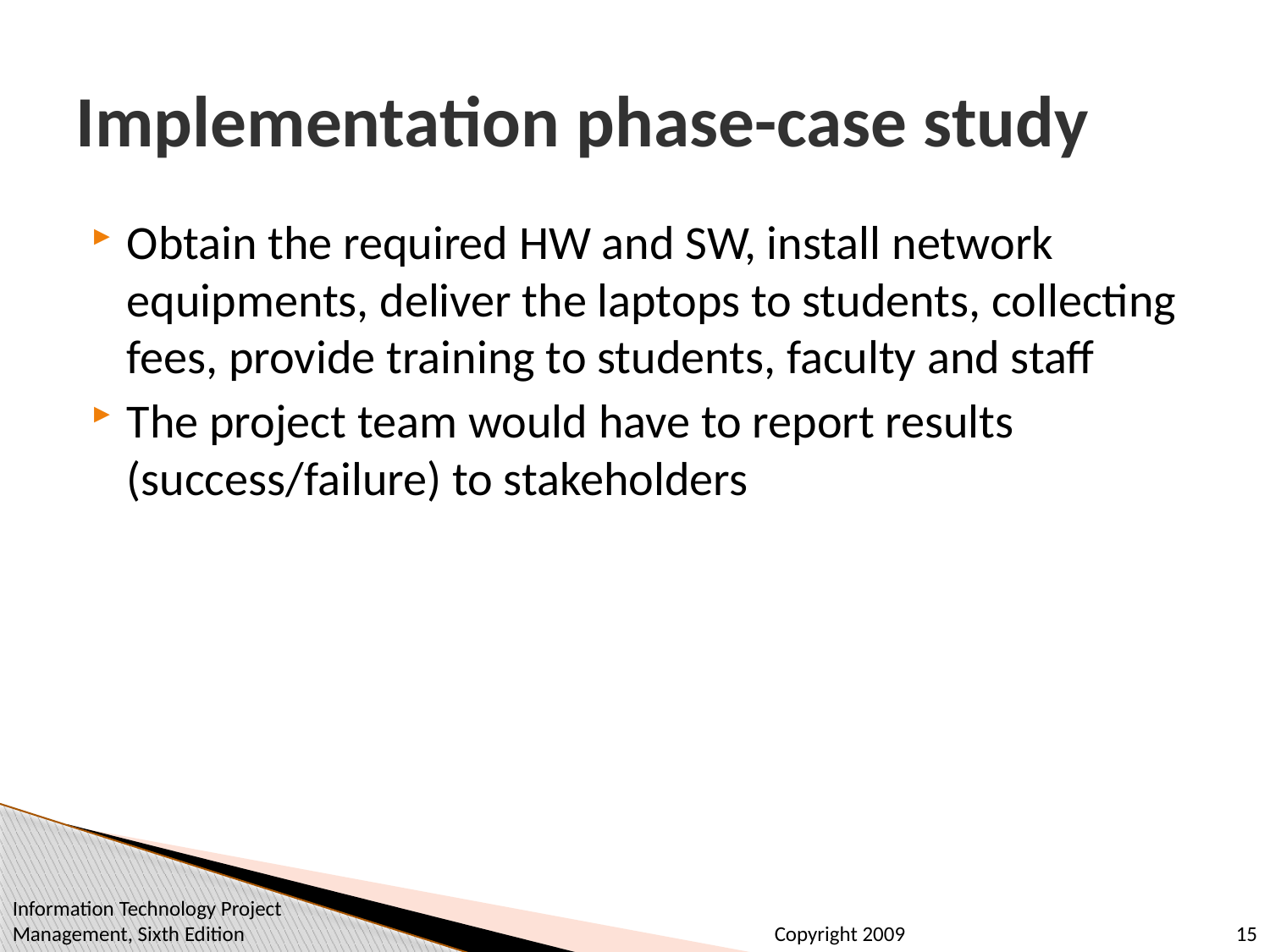

# Implementation phase-case study
Obtain the required HW and SW, install network equipments, deliver the laptops to students, collecting fees, provide training to students, faculty and staff
The project team would have to report results (success/failure) to stakeholders

Information Technology Project Management, Sixth Edition
15